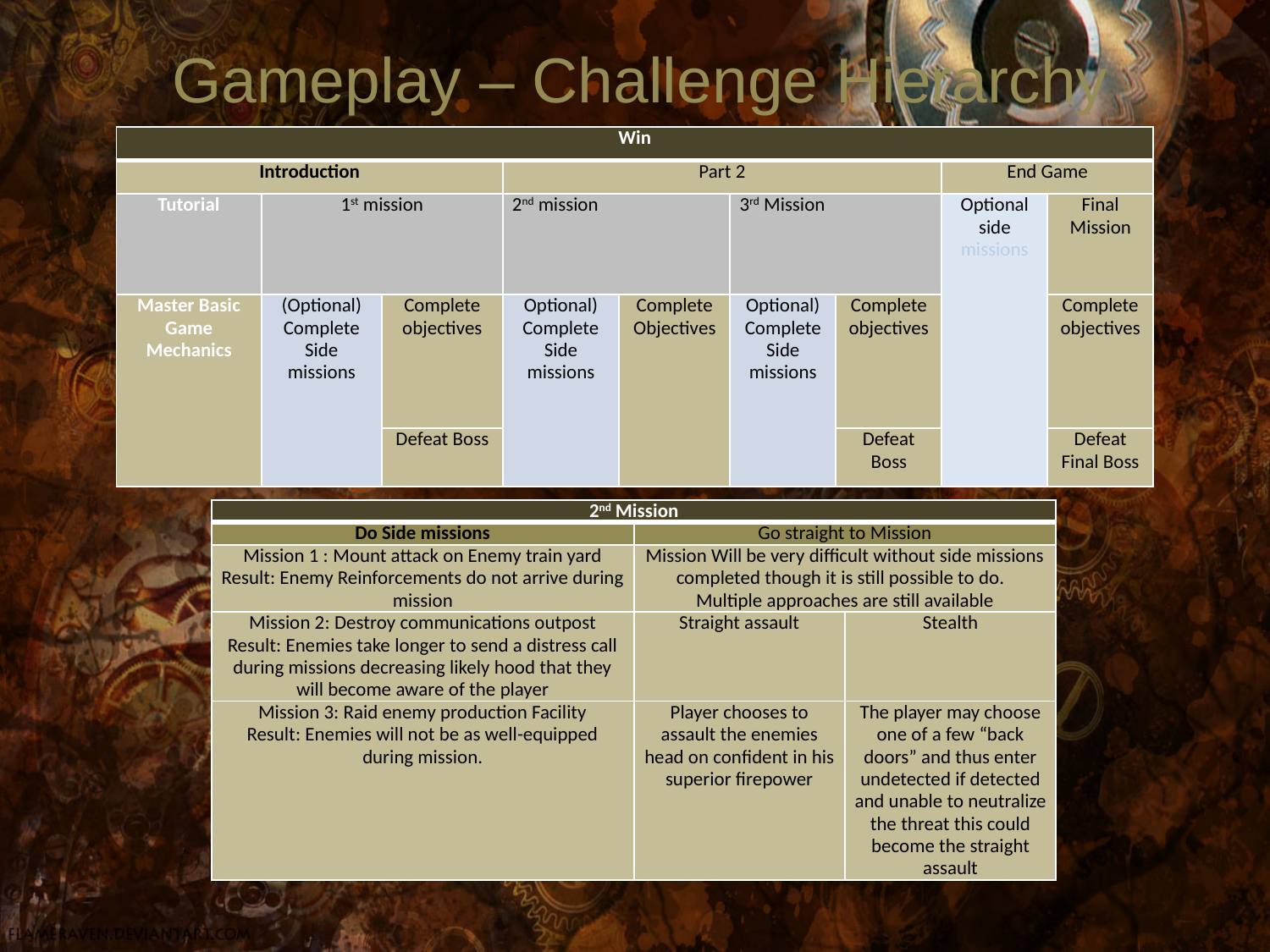

# Gameplay – Challenge Hierarchy
| Win |  |  |  |  |  |  |  |  |
| --- | --- | --- | --- | --- | --- | --- | --- | --- |
| Introduction |  |  | Part 2 |  |  |  | End Game |  |
| Tutorial | 1st mission |  | 2nd mission |  | 3rd Mission |  | Optional side missions | Final Mission |
| Master Basic Game Mechanics | (Optional) Complete Side missions | Complete objectives | Optional) Complete Side missions | Complete Objectives | Optional) Complete Side missions | Complete objectives |  | Complete objectives |
|  |  | Defeat Boss |  |  |  | Defeat Boss |  | Defeat Final Boss |
| 2nd Mission |  |  |
| --- | --- | --- |
| Do Side missions | Go straight to Mission |  |
| Mission 1 : Mount attack on Enemy train yard Result: Enemy Reinforcements do not arrive during mission | Mission Will be very difficult without side missions completed though it is still possible to do. Multiple approaches are still available |  |
| Mission 2: Destroy communications outpost Result: Enemies take longer to send a distress call during missions decreasing likely hood that they will become aware of the player | Straight assault | Stealth |
| Mission 3: Raid enemy production Facility Result: Enemies will not be as well-equipped during mission. | Player chooses to assault the enemies head on confident in his superior firepower | The player may choose one of a few “back doors” and thus enter undetected if detected and unable to neutralize the threat this could become the straight assault |